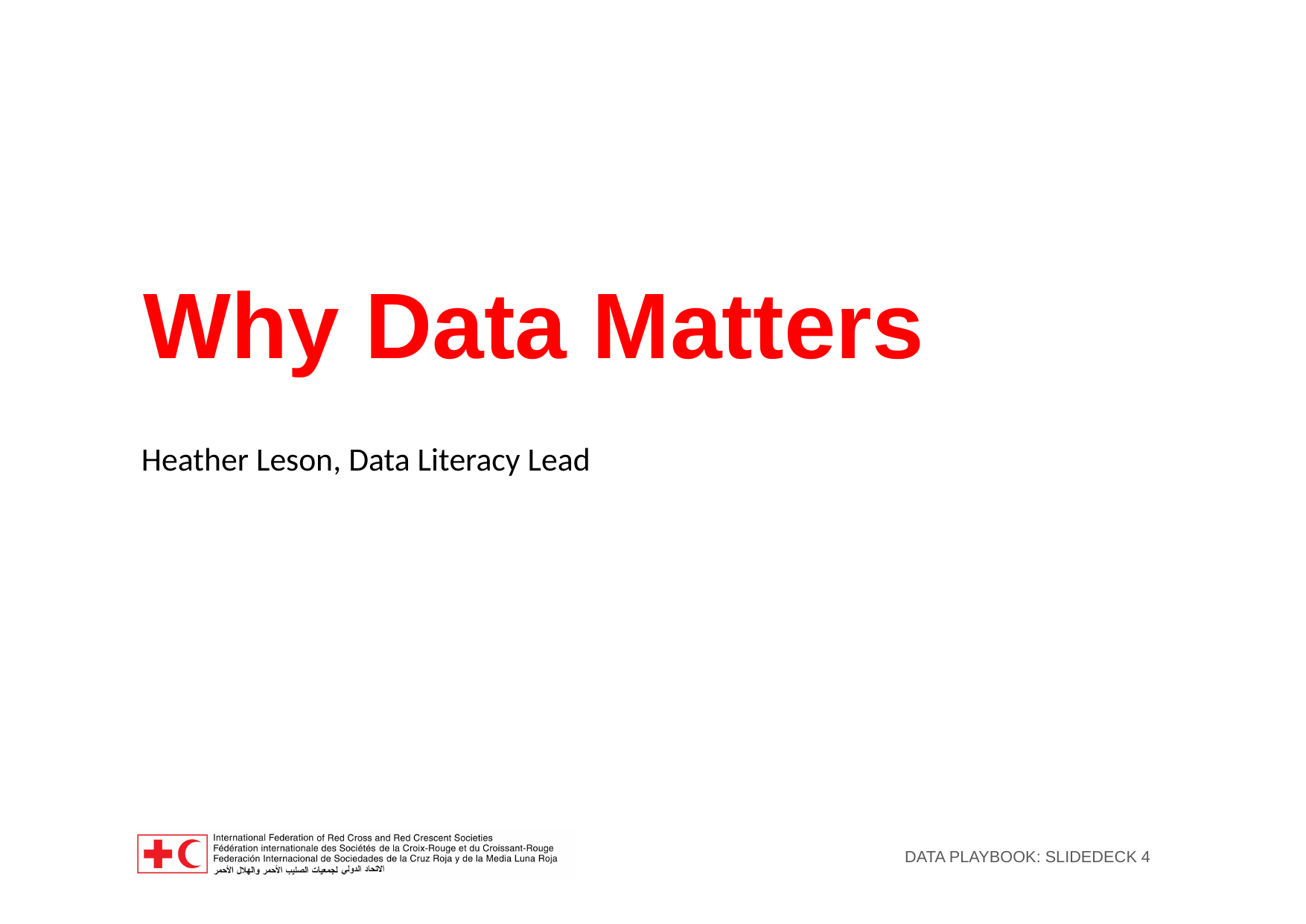

# Why Data Matters
Heather Leson, Data Literacy Lead